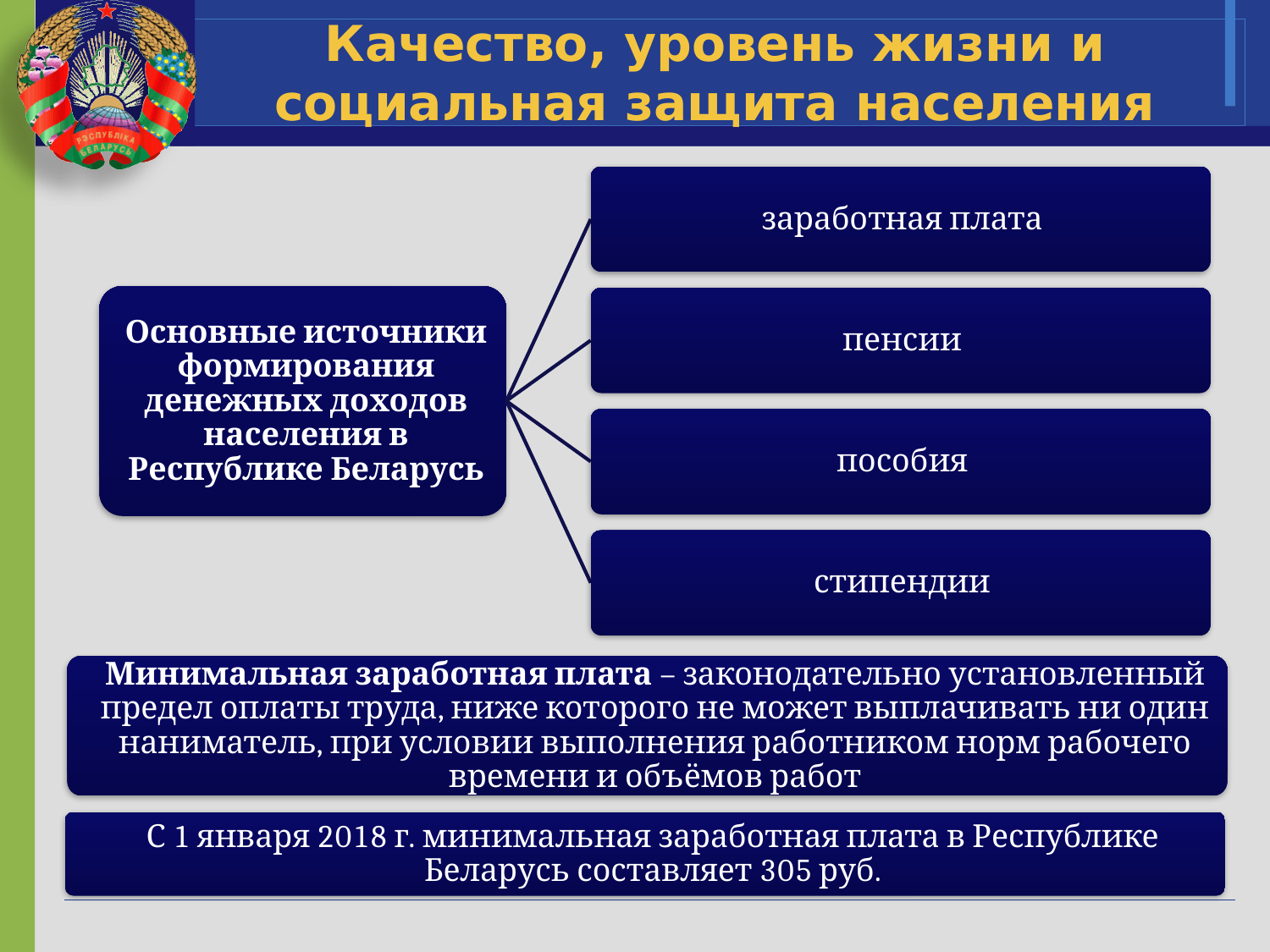

# Качество, уровень жизни и социальная защита населения
Основные источники формирования денежных доходов населения в Республике Беларусь

заработная плата

пенсии

пособия

стипендии

Минимальная заработная плата – законодательно установленный предел оплаты труда, ниже которого не может выплачивать ни один наниматель, при условии выполнения работником норм рабочего времени и объёмов работ

С 1 января 2018 г. минимальная заработная плата в Республике Беларусь составляет 305 руб.